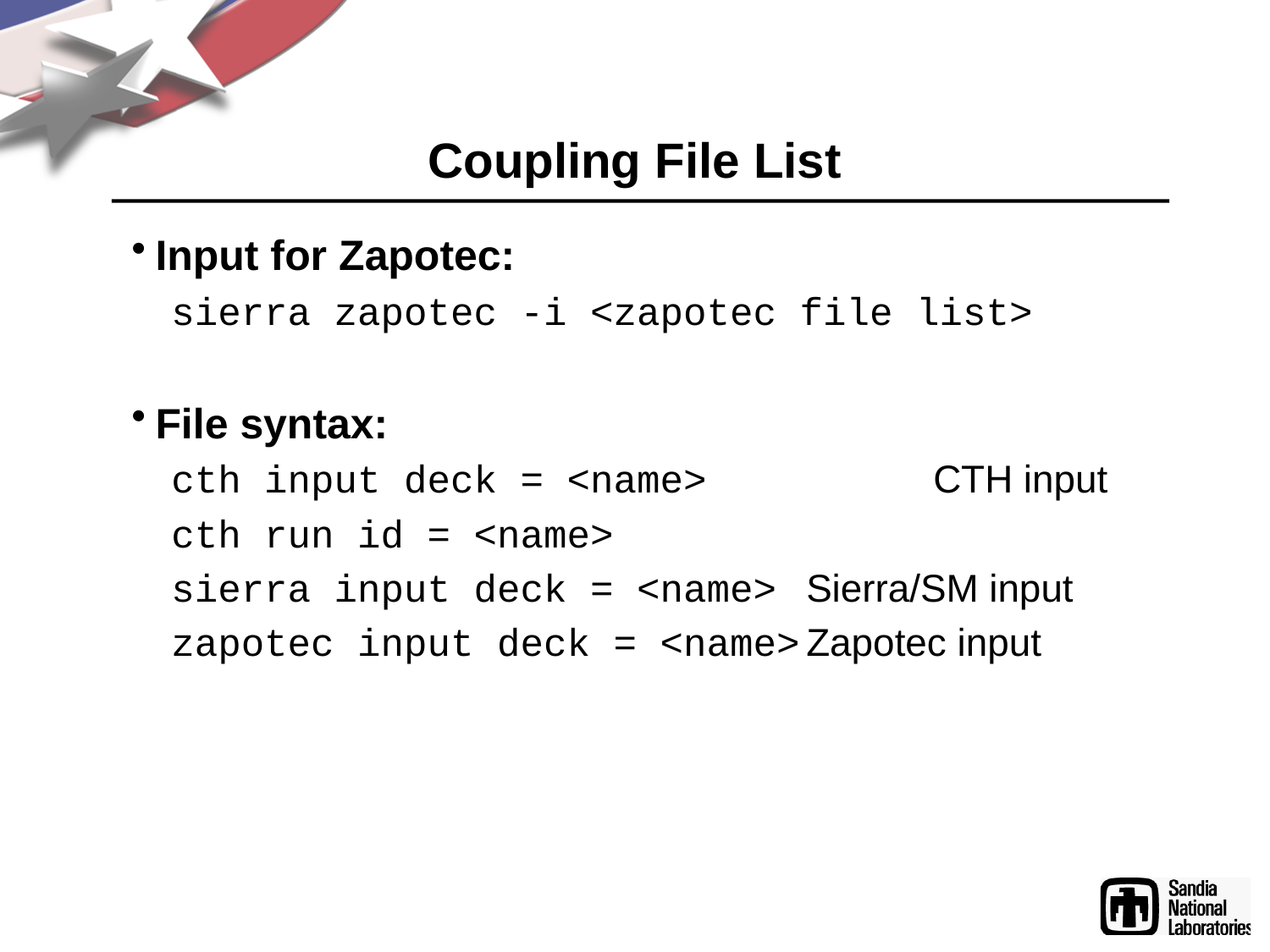

# Coupling File List
Input for Zapotec:
sierra zapotec -i <zapotec file list>

File syntax:
cth input deck = <name>		CTH input
cth run id = <name>
sierra input deck = <name>	Sierra/SM input
zapotec input deck = <name>	Zapotec input